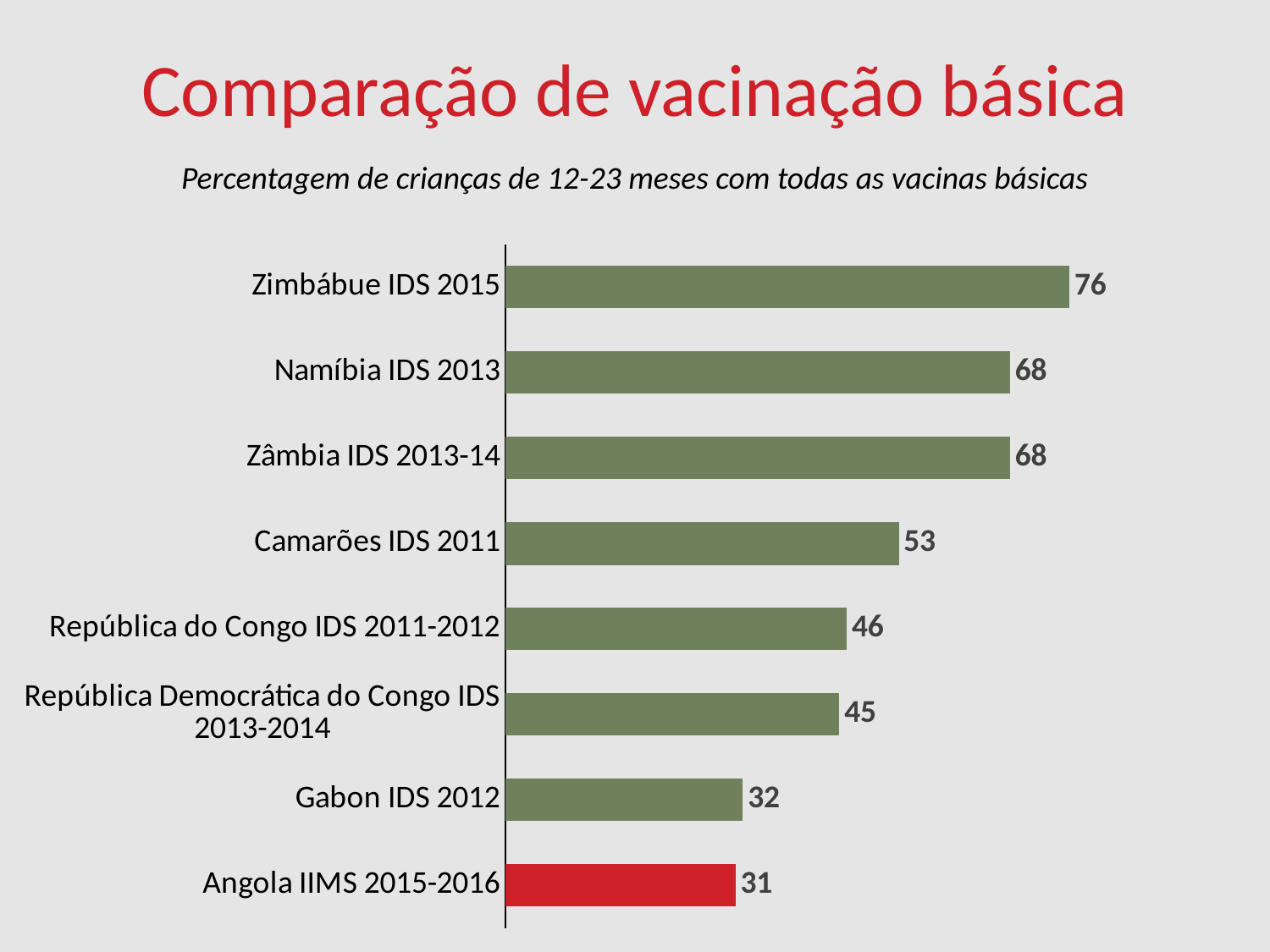

Comparação de vacinação básica

Percentagem de crianças de 12-23 meses com todas as vacinas básicas

### Chart

| Category | Column1 |
|---|---|
| Angola IIMS 2015-2016 | 31.0 |
| Gabon IDS 2012 | 32.0 |
| República Democrática do Congo IDS 2013-2014 | 45.0 |
| República do Congo IDS 2011-2012 | 46.0 |
| Camarões IDS 2011 | 53.0 |
| Zâmbia IDS 2013-14 | 68.0 |
| Namíbia IDS 2013 | 68.0 |
| Zimbábue IDS 2015 | 76.0 |